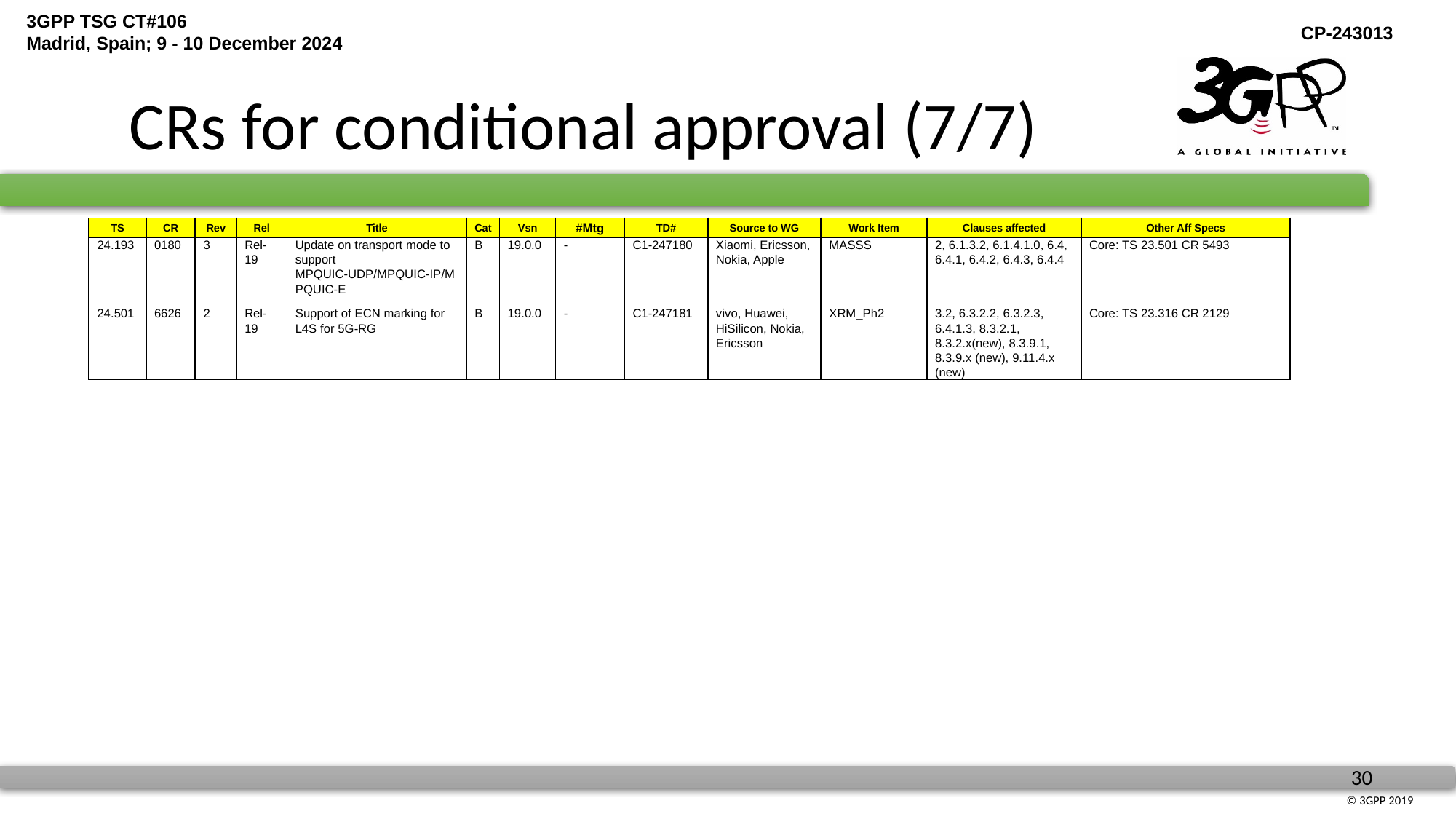

# CRs for conditional approval (7/7)
| TS | CR | Rev | Rel | Title | Cat | Vsn | #Mtg | TD# | Source to WG | Work Item | Clauses affected | Other Aff Specs |
| --- | --- | --- | --- | --- | --- | --- | --- | --- | --- | --- | --- | --- |
| 24.193 | 0180 | 3 | Rel-19 | Update on transport mode to support MPQUIC-UDP/MPQUIC-IP/MPQUIC-E | B | 19.0.0 | - | C1-247180 | Xiaomi, Ericsson, Nokia, Apple | MASSS | 2, 6.1.3.2, 6.1.4.1.0, 6.4, 6.4.1, 6.4.2, 6.4.3, 6.4.4 | Core: TS 23.501 CR 5493 |
| 24.501 | 6626 | 2 | Rel-19 | Support of ECN marking for L4S for 5G-RG | B | 19.0.0 | - | C1-247181 | vivo, Huawei, HiSilicon, Nokia, Ericsson | XRM\_Ph2 | 3.2, 6.3.2.2, 6.3.2.3, 6.4.1.3, 8.3.2.1, 8.3.2.x(new), 8.3.9.1, 8.3.9.x (new), 9.11.4.x (new) | Core: TS 23.316 CR 2129 |